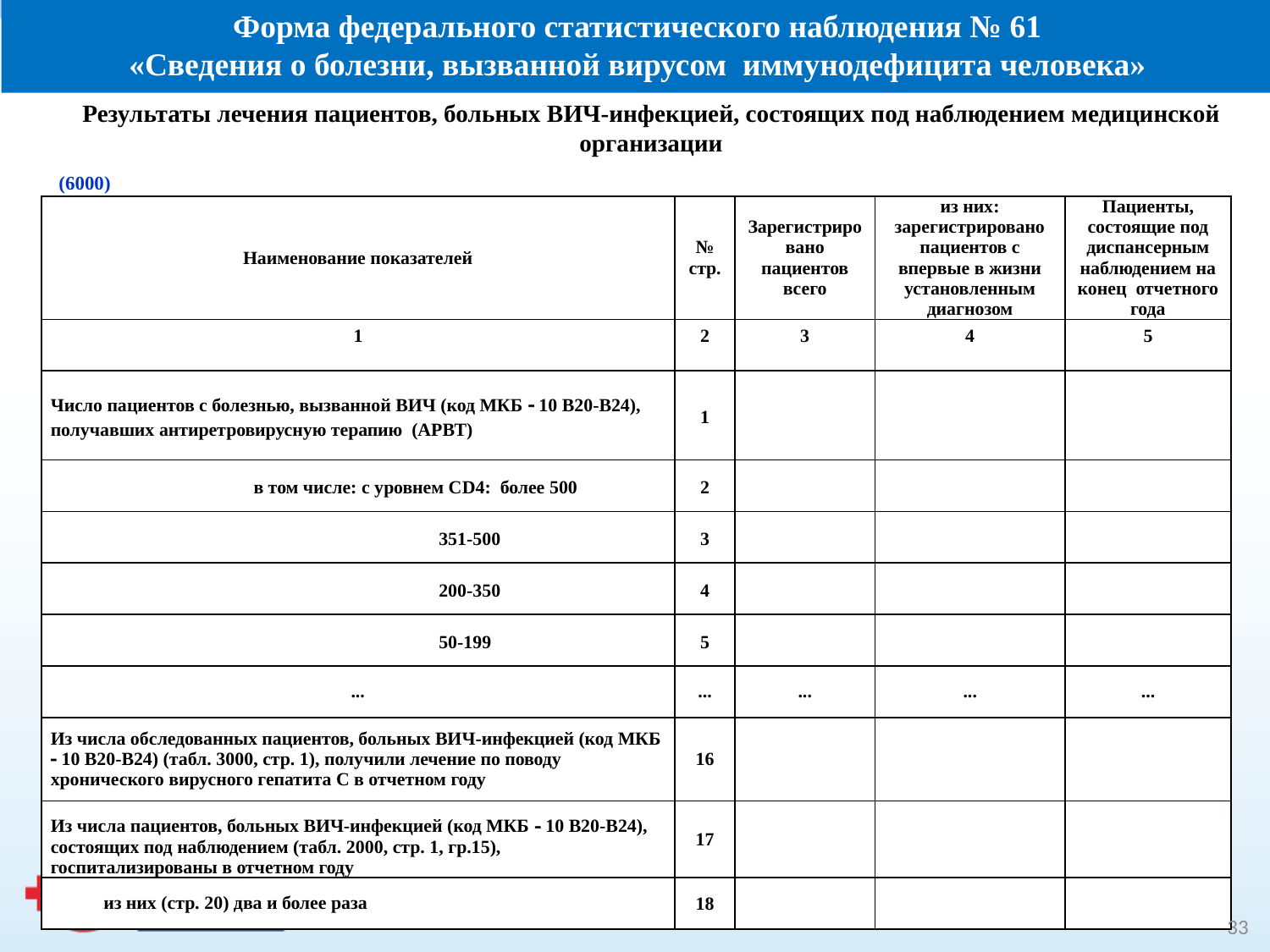

Форма федерального статистического наблюдения № 61
 «Сведения о болезни, вызванной вирусом  иммунодефицита человека»
Результаты лечения пациентов, больных ВИЧ-инфекцией, состоящих под наблюдением медицинской организации
 (6000)
| Наименование показателей | № стр. | Зарегистрировано пациентов всего | из них: зарегистрировано пациентов с впервые в жизни установленным диагнозом | Пациенты, состоящие под диспансерным наблюдением на конец отчетного года |
| --- | --- | --- | --- | --- |
| 1 | 2 | 3 | 4 | 5 |
| Число пациентов с болезнью, вызванной ВИЧ (код МКБ − 10 В20-В24), получавших антиретровирусную терапию (АРВТ) | 1 |  |  |  |
| в том числе: с уровнем СD4: более 500 | 2 |  |  |  |
| 351-500 | 3 |  |  |  |
| 200-350 | 4 |  |  |  |
| 50-199 | 5 |  |  |  |
| ... | ... | ... | ... | ... |
| Из числа обследованных пациентов, больных ВИЧ-инфекцией (код МКБ − 10 В20-В24) (табл. 3000, стр. 1), получили лечение по поводу хронического вирусного гепатита С в отчетном году | 16 |  |  |  |
| Из числа пациентов, больных ВИЧ-инфекцией (код МКБ − 10 В20-В24), состоящих под наблюдением (табл. 2000, стр. 1, гр.15), госпитализированы в отчетном году | 17 |  |  |  |
| из них (стр. 20) два и более раза | 18 |  |  |  |
33